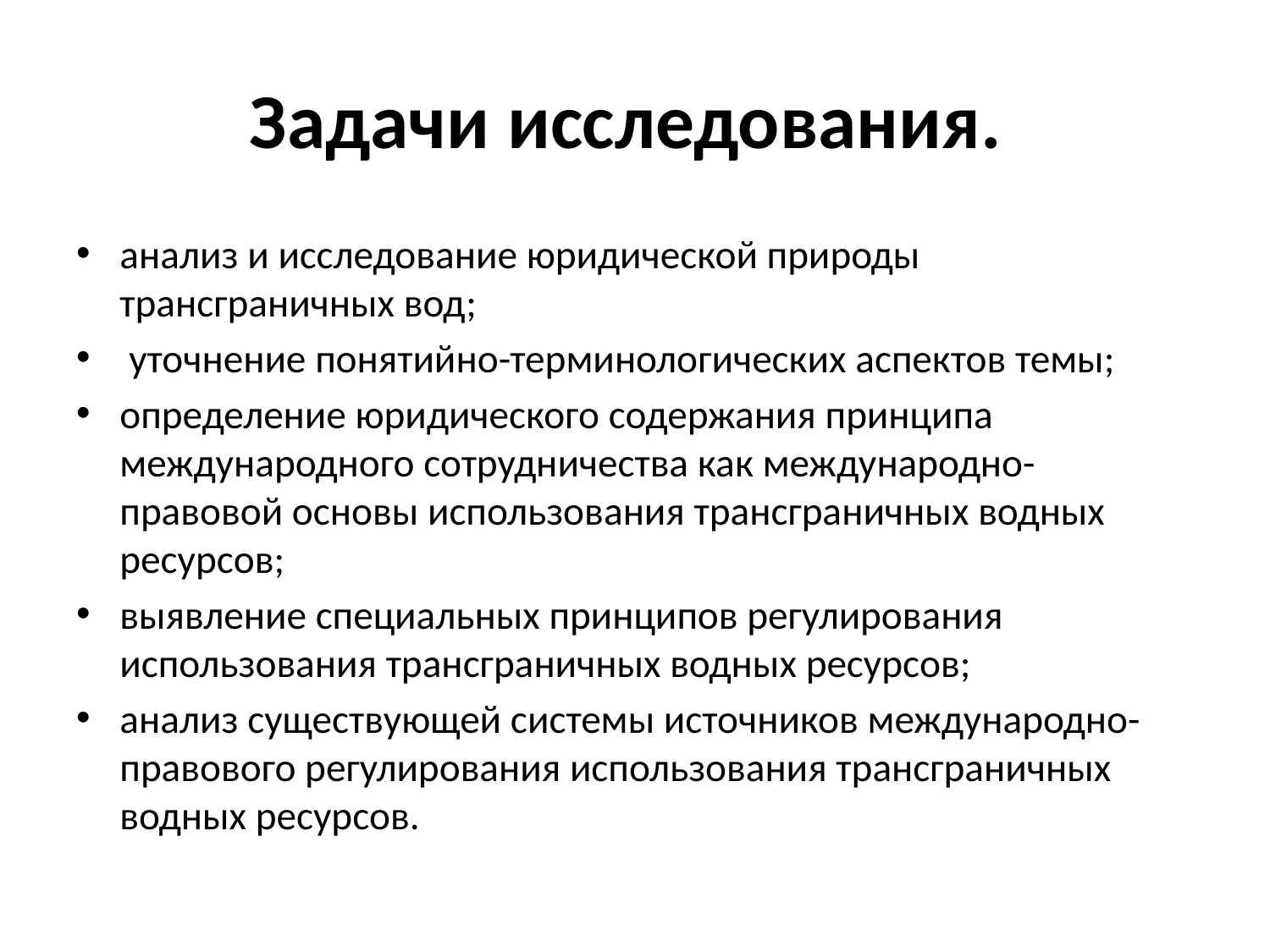

# Задачи исследования.
анализ и исследование юридической природы трансграничных вод;
 уточнение понятийно-терминологических аспектов темы;
определение юридического содержания принципа международного сотрудничества как международно-правовой основы использования трансграничных водных ресурсов;
выявление специальных принципов регулирования использования трансграничных водных ресурсов;
анализ существующей системы источников международно-правового регулирования использования трансграничных водных ресурсов.